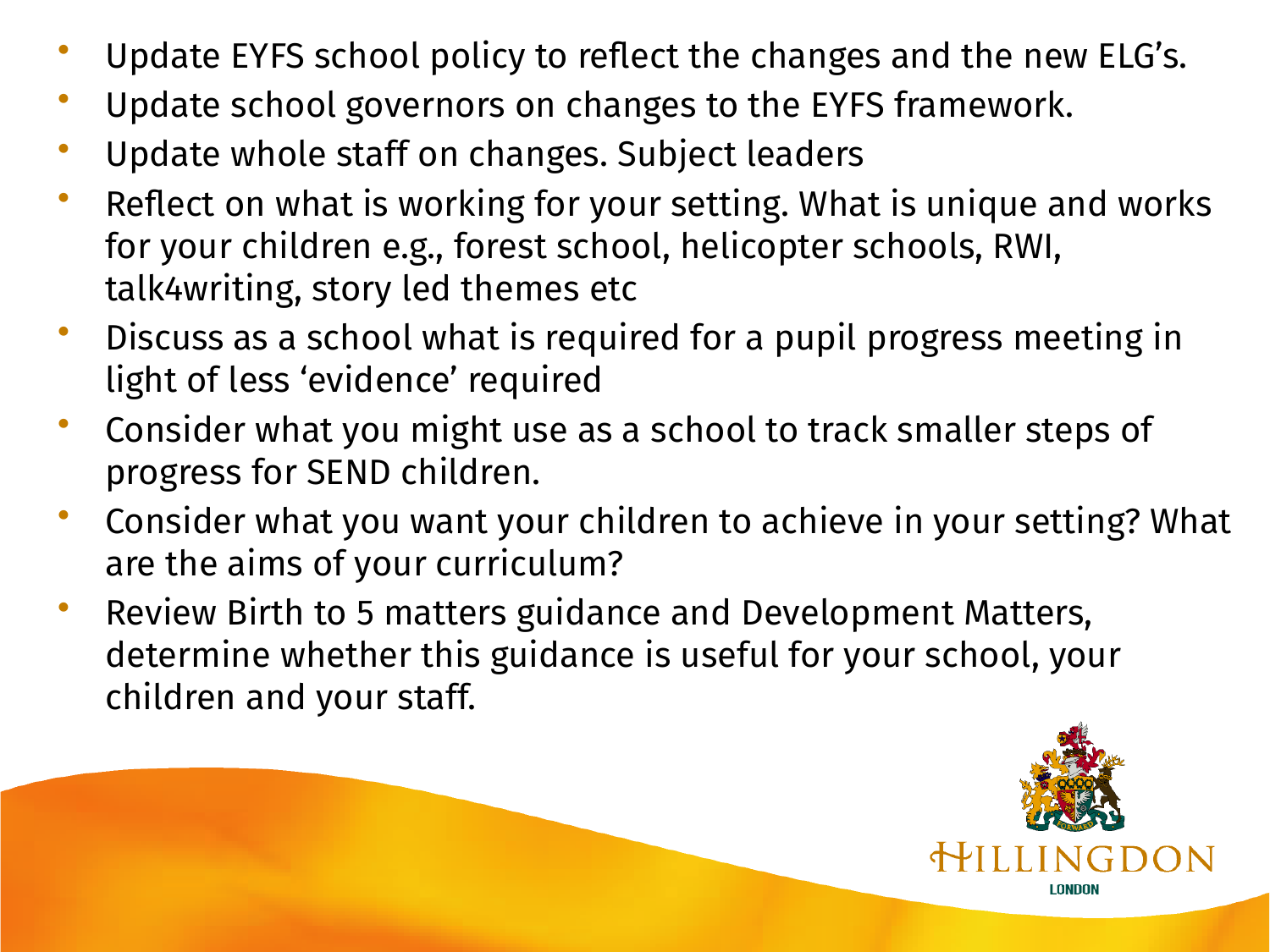

Update EYFS school policy to reflect the changes and the new ELG’s.
Update school governors on changes to the EYFS framework.
Update whole staff on changes. Subject leaders
Reflect on what is working for your setting. What is unique and works for your children e.g., forest school, helicopter schools, RWI, talk4writing, story led themes etc
Discuss as a school what is required for a pupil progress meeting in light of less ‘evidence’ required
Consider what you might use as a school to track smaller steps of progress for SEND children.
Consider what you want your children to achieve in your setting? What are the aims of your curriculum?
Review Birth to 5 matters guidance and Development Matters,  determine whether this guidance is useful for your school, your children and your staff.